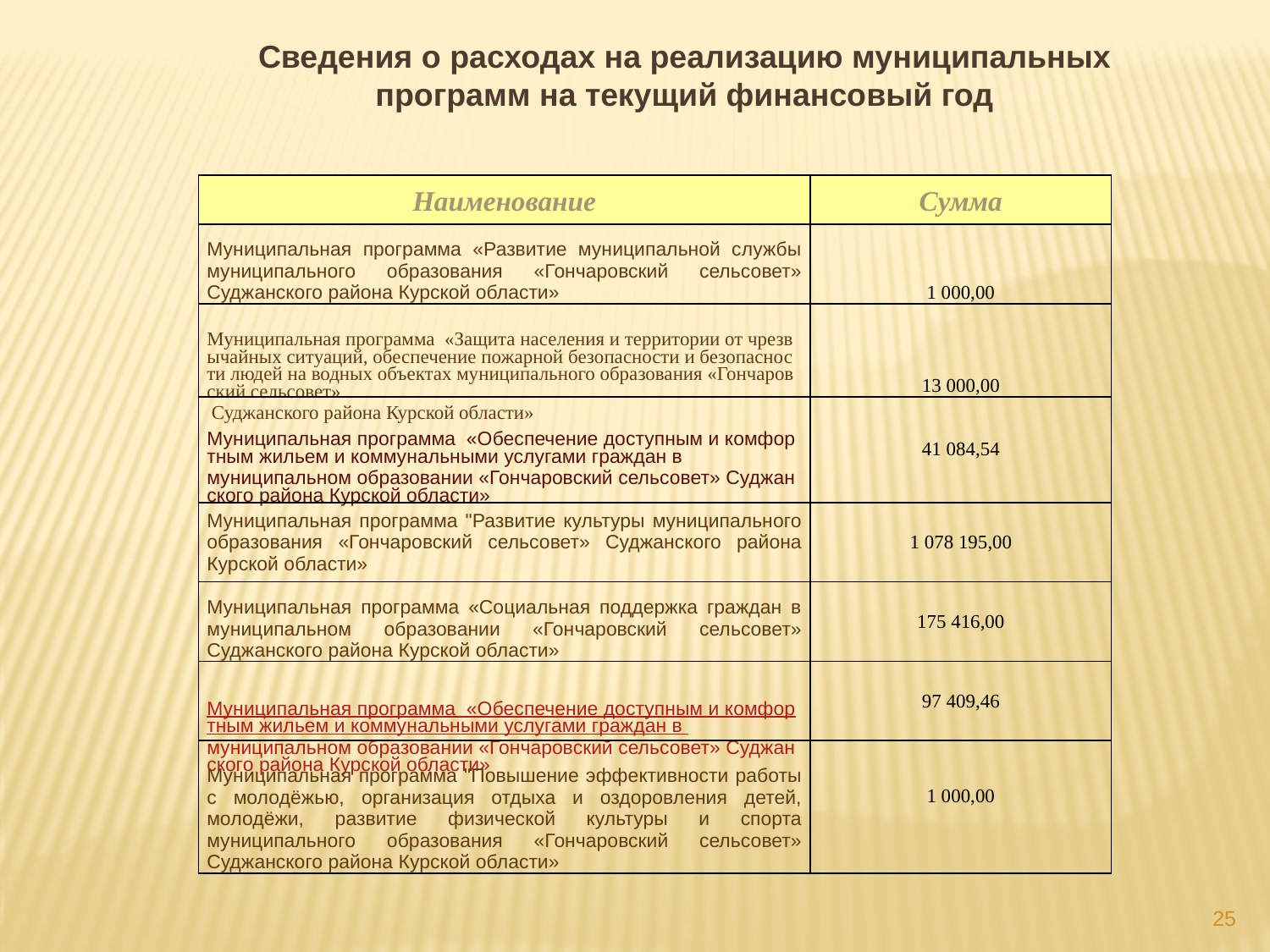

Сведения о расходах на реализацию муниципальных программ на текущий финансовый год
| Наименование | Сумма |
| --- | --- |
| Муниципальная программа «Развитие муниципальной службы муниципального образования «Гончаровский сельсовет» Суджанского района Курской области» | 1 000,00 |
| Муниципальная программа «Защита населения и территории от чрезвычайных ситуаций, обеспечение пожарной безопасности и безопасности людей на водных объектах муниципального образования «Гончаровский сельсовет» Суджанского района Курской области» | 13 000,00 |
| Муниципальная программа «Обеспечение доступным и комфортным жильем и коммунальными услугами граждан в муниципальном образовании «Гончаровский сельсовет» Суджанского района Курской области» | 41 084,54 |
| Муниципальная программа "Развитие культуры муниципального образования «Гончаровский сельсовет» Суджанского района Курской области» | 1 078 195,00 |
| Муниципальная программа «Социальная поддержка граждан в муниципальном образовании «Гончаровский сельсовет» Суджанского района Курской области» | 175 416,00 |
| Муниципальная программа «Обеспечение доступным и комфортным жильем и коммунальными услугами граждан в муниципальном образовании «Гончаровский сельсовет» Суджанского района Курской области» | 97 409,46 |
| Муниципальная программа "Повышение эффективности работы с молодёжью, организация отдыха и оздоровления детей, молодёжи, развитие физической культуры и спорта муниципального образования «Гончаровский сельсовет» Суджанского района Курской области» | 1 000,00 |
25